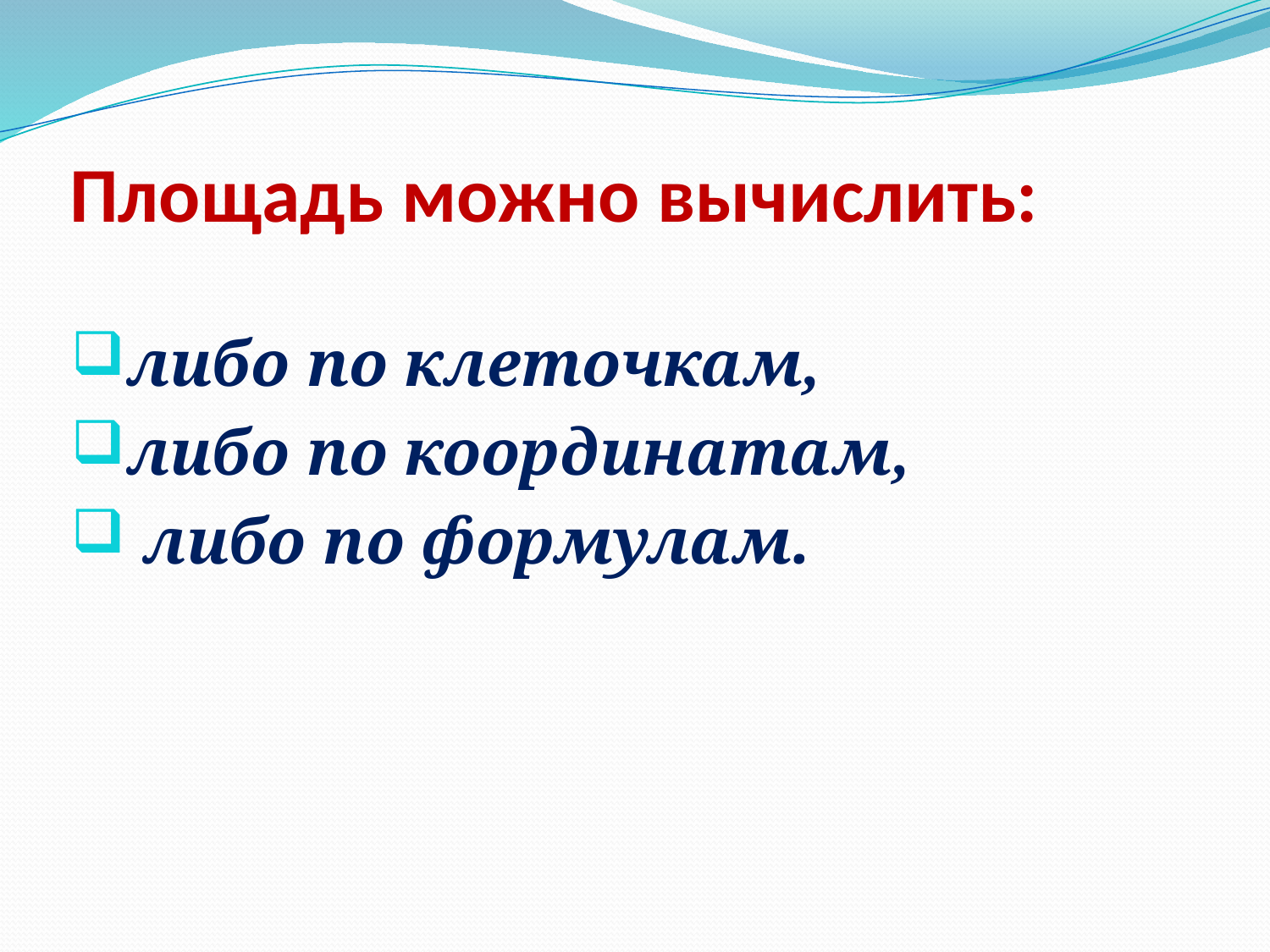

# Площадь можно вычислить:

либо по клеточкам,
либо по координатам,
 либо по формулам.